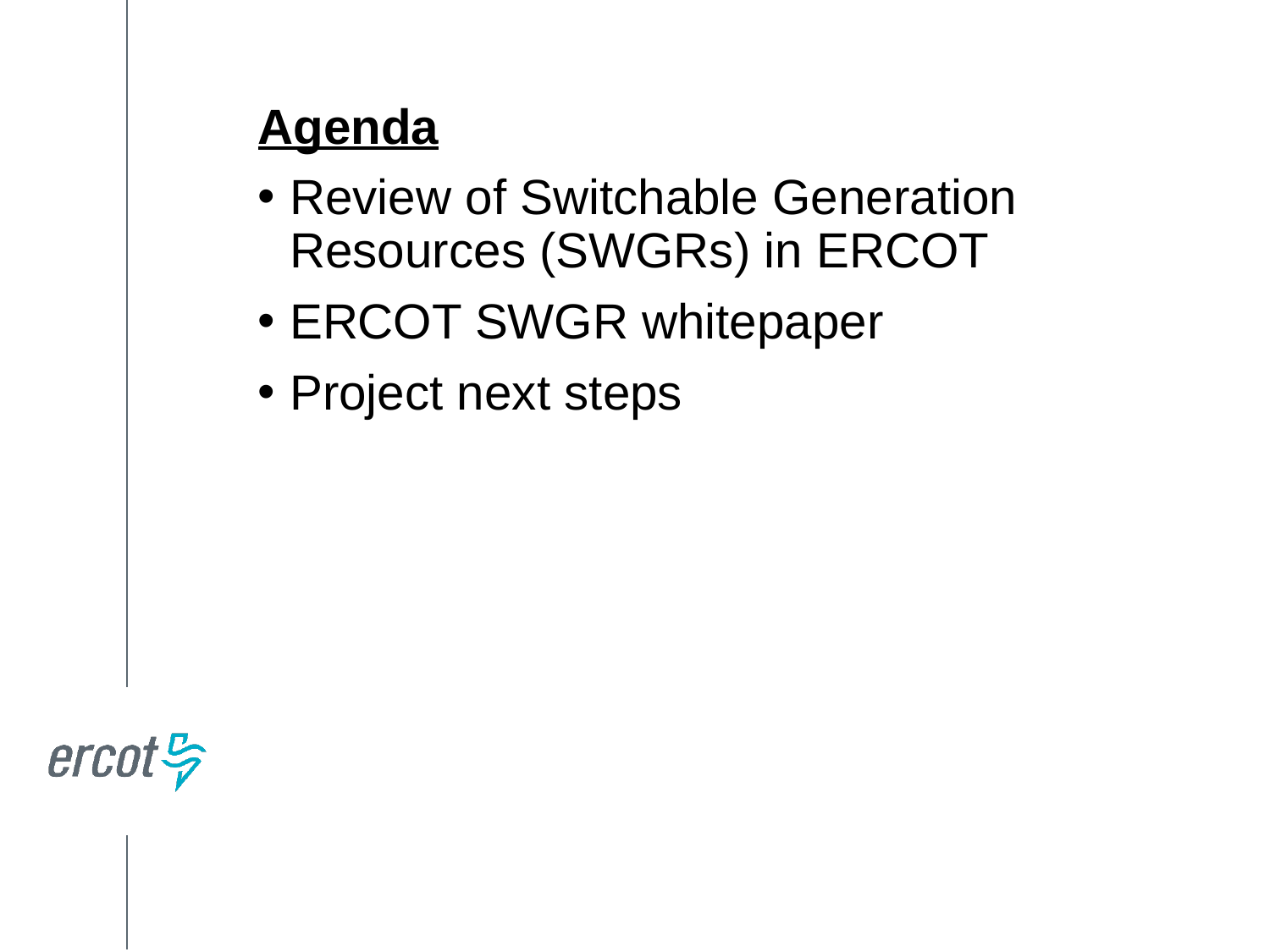

Agenda
Review of Switchable Generation Resources (SWGRs) in ERCOT
ERCOT SWGR whitepaper
Project next steps